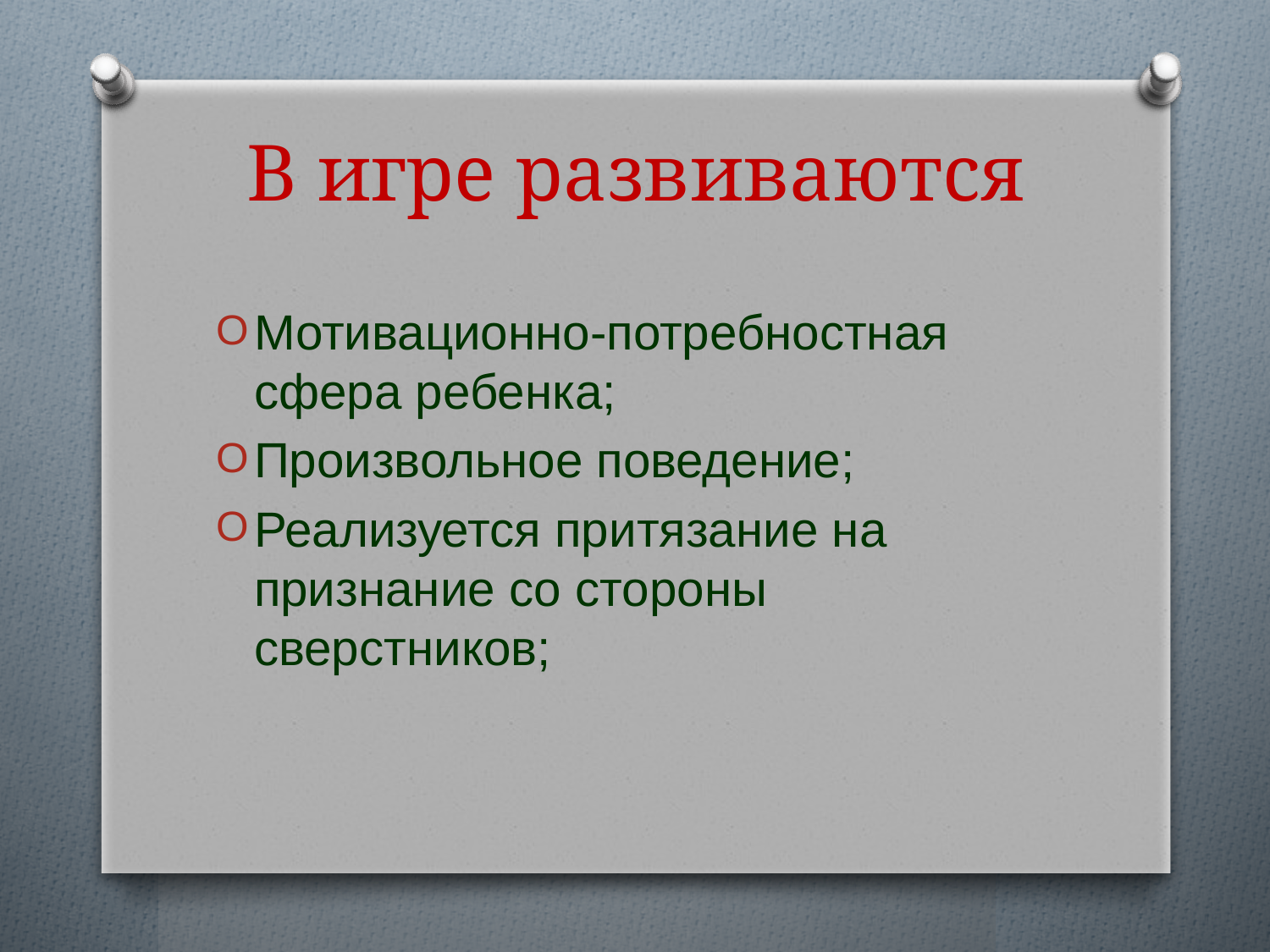

# В игре развиваются
Мотивационно-потребностная сфера ребенка;
Произвольное поведение;
Реализуется притязание на признание со стороны сверстников;